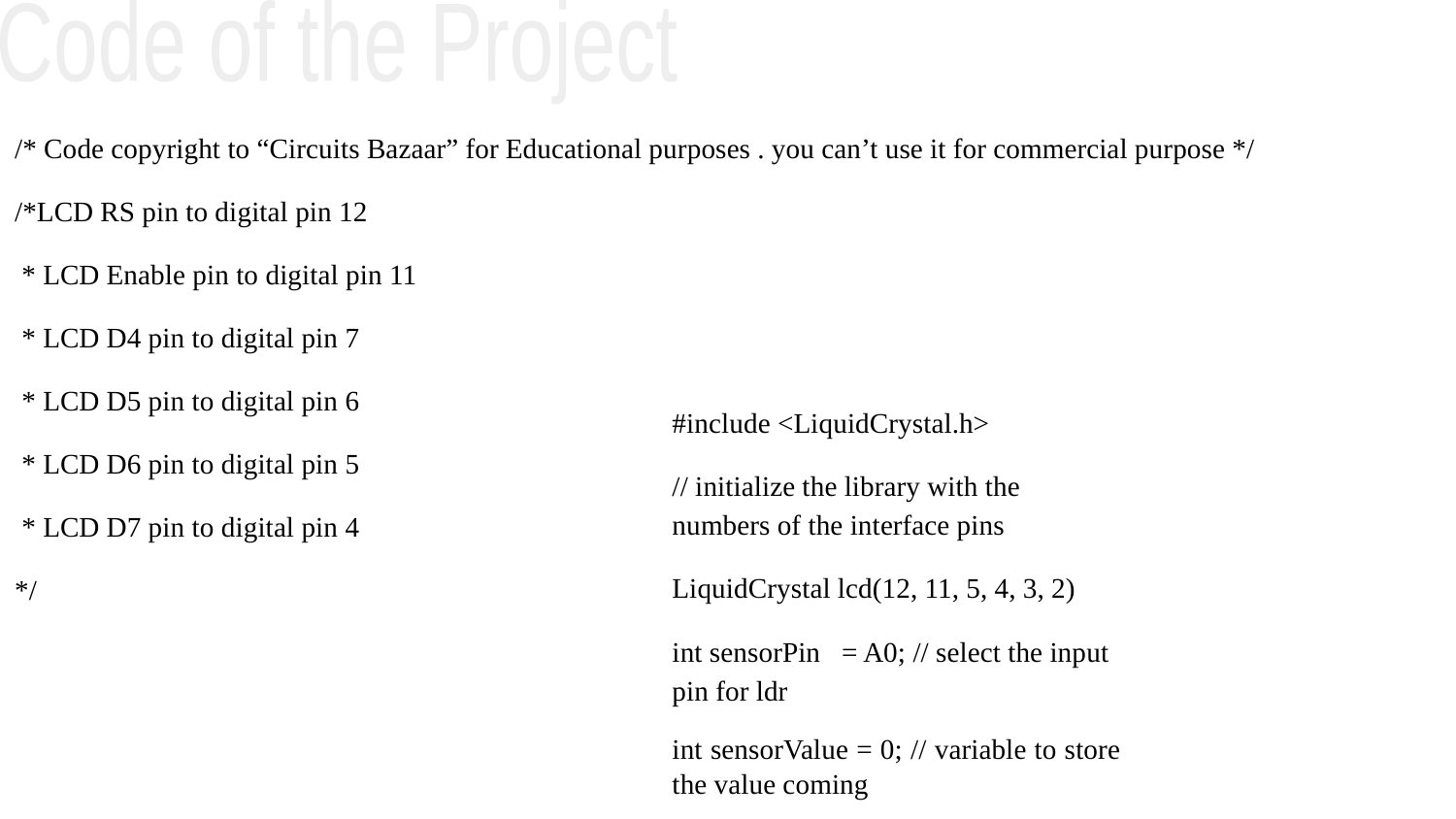

Code of the Project
/* Code copyright to “Circuits Bazaar” for Educational purposes . you can’t use it for commercial purpose */
/*LCD RS pin to digital pin 12
 * LCD Enable pin to digital pin 11
 * LCD D4 pin to digital pin 7
 * LCD D5 pin to digital pin 6
 * LCD D6 pin to digital pin 5
 * LCD D7 pin to digital pin 4
*/

#include <LiquidCrystal.h>
// initialize the library with the numbers of the interface pins
LiquidCrystal lcd(12, 11, 5, 4, 3, 2)
int sensorPin   = A0; // select the input pin for ldr
int sensorValue = 0; // variable to store the value coming